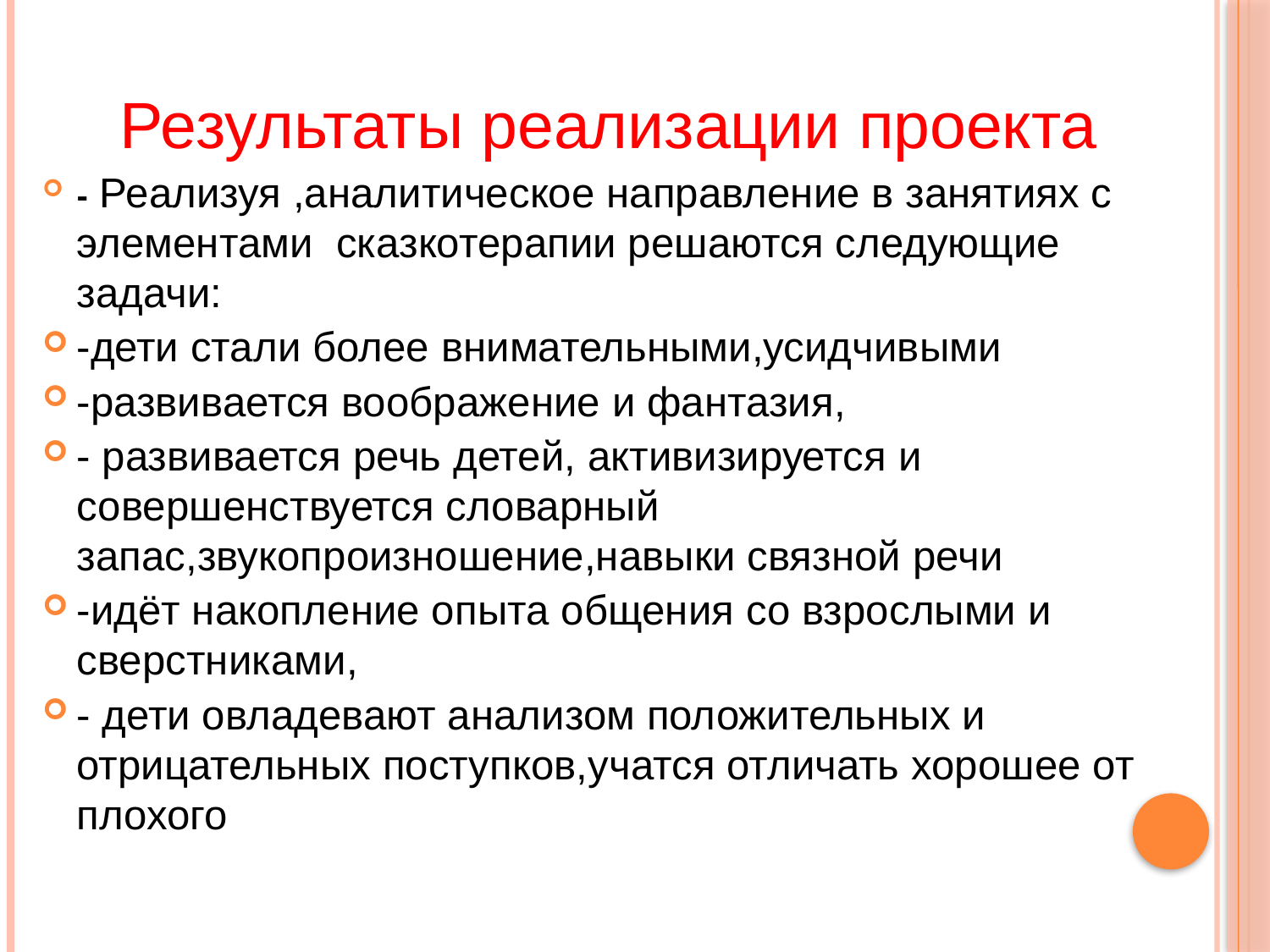

Результаты реализации проекта
- Реализуя ,аналитическое направление в занятиях с элементами  сказкотерапии решаются следующие задачи:
-дети стали более внимательными,усидчивыми
-развивается воображение и фантазия,
- развивается речь детей, активизируется и совершенствуется словарный запас,звукопроизношение,навыки связной речи
-идёт накопление опыта общения со взрослыми и сверстниками,
- дети овладевают анализом положительных и отрицательных поступков,учатся отличать хорошее от плохого